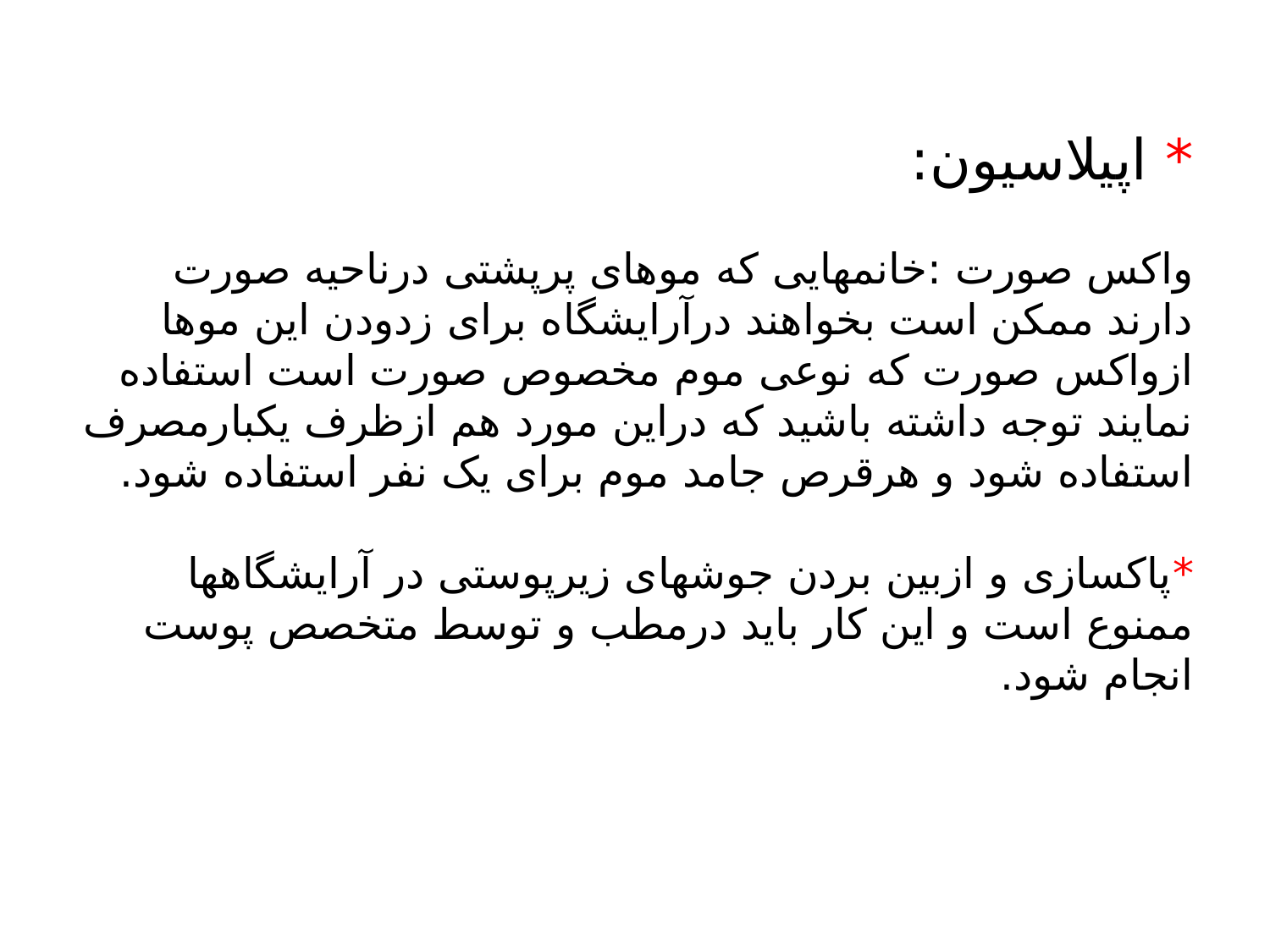

# * اپیلاسیون: واکس صورت :خانمهایی که موهای پرپشتی درناحیه صورت دارند ممکن است بخواهند درآرایشگاه برای زدودن این موها ازواکس صورت که نوعی موم مخصوص صورت است استفاده نمایند توجه داشته باشید که دراین مورد هم ازظرف یکبارمصرف استفاده شود و هرقرص جامد موم برای یک نفر استفاده شود. *پاکسازی و ازبین بردن جوشهای زیرپوستی در آرایشگاهها ممنوع است و این کار باید درمطب و توسط متخصص پوست انجام شود.